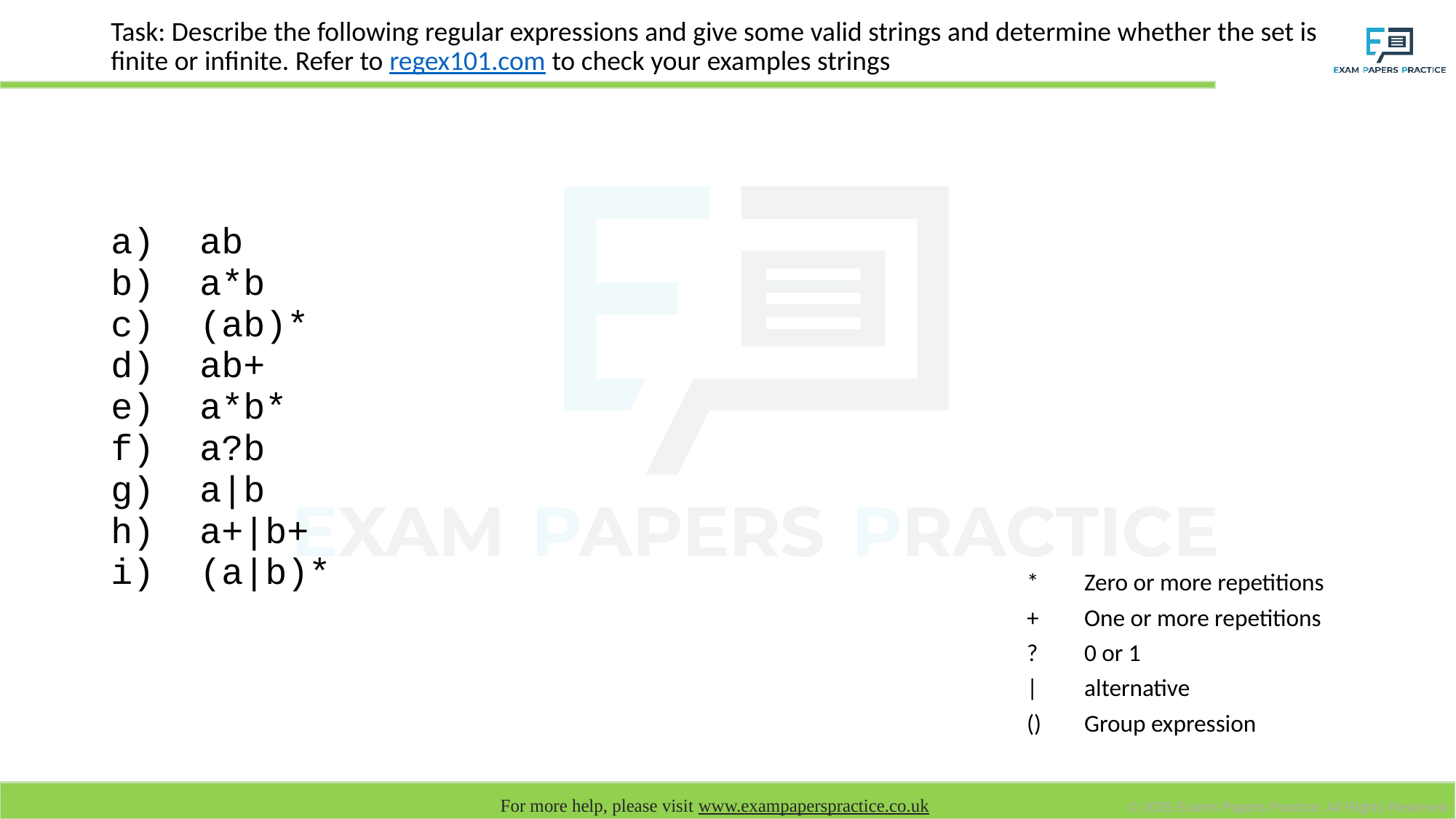

# Task: Describe the following regular expressions and give some valid strings and determine whether the set is finite or infinite. Refer to regex101.com to check your examples strings
| ab a\*b (ab)\* ab+ a\*b\* a?b a|b a+|b+ (a|b)\* |  |
| --- | --- |
| \* | Zero or more repetitions |
| --- | --- |
| + | One or more repetitions |
| ? | 0 or 1 |
| | | alternative |
| () | Group expression |